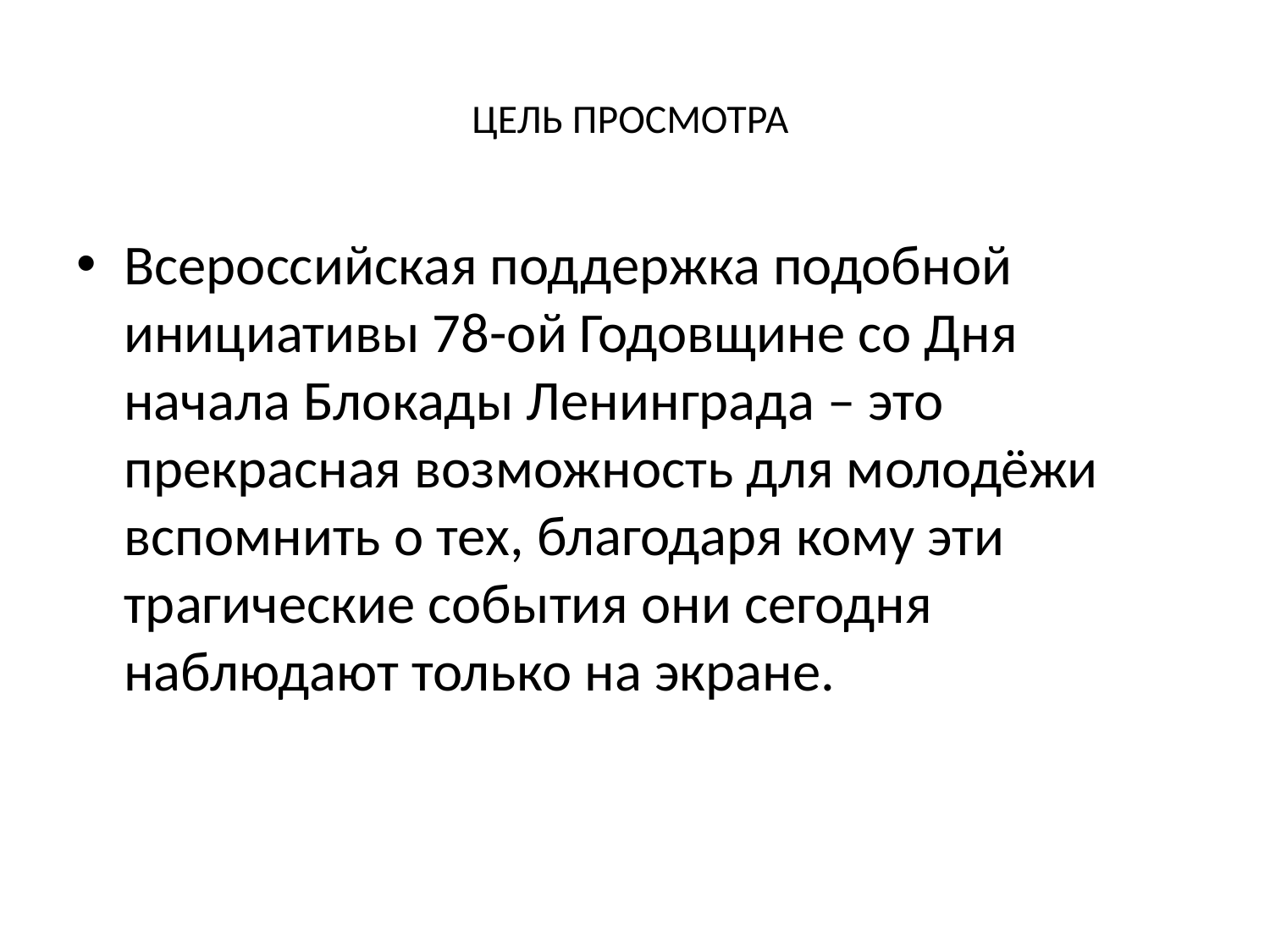

# ЦЕЛЬ ПРОСМОТРА
Всероссийская поддержка подобной инициативы 78-ой Годовщине со Дня начала Блокады Ленинграда – это прекрасная возможность для молодёжи вспомнить о тех, благодаря кому эти трагические события они сегодня наблюдают только на экране.